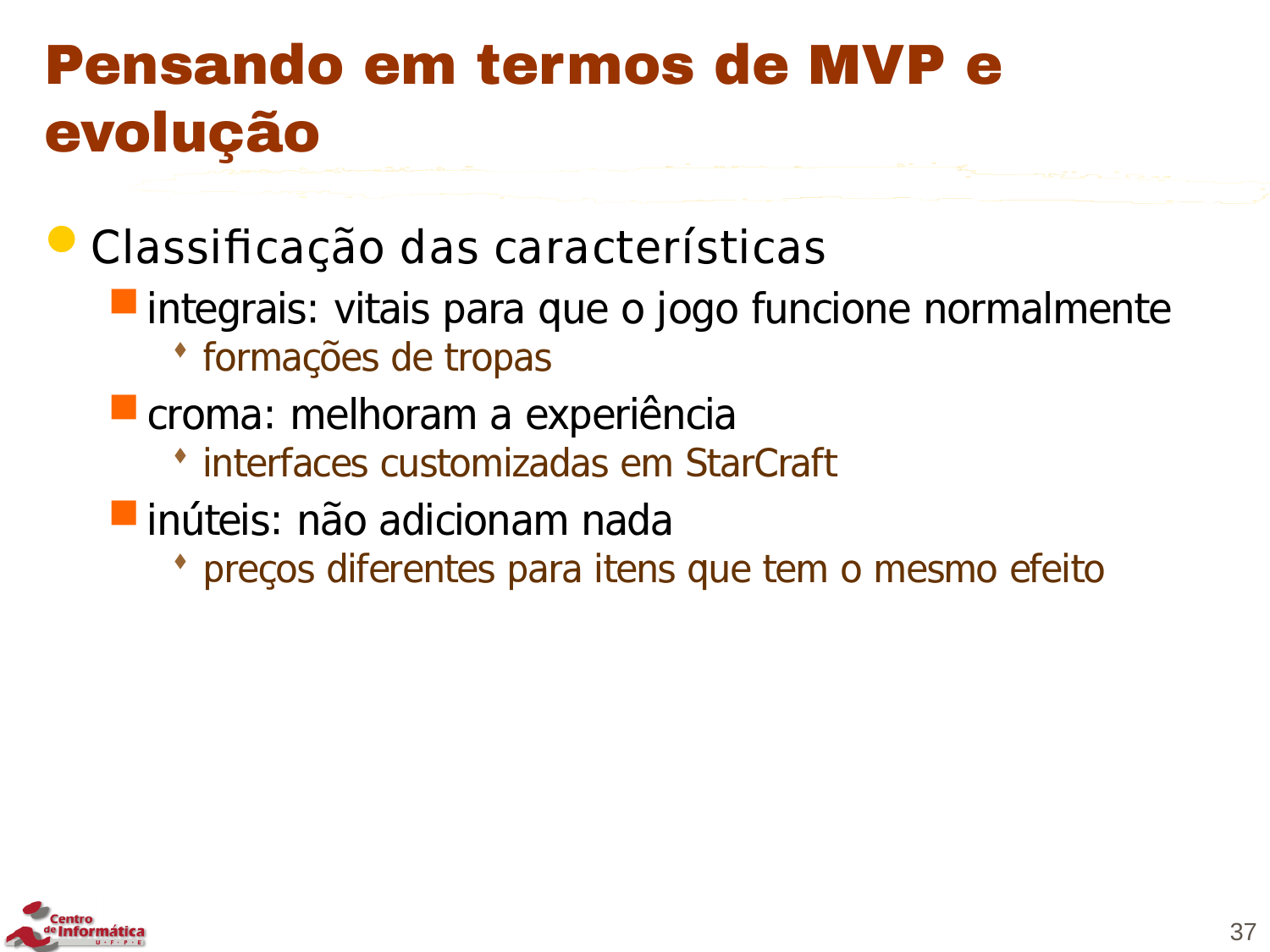

# Pensando em termos de MVP e evolução
Classificação das características
integrais: vitais para que o jogo funcione normalmente
formações de tropas
croma: melhoram a experiência
interfaces customizadas em StarCraft
inúteis: não adicionam nada
preços diferentes para itens que tem o mesmo efeito
37